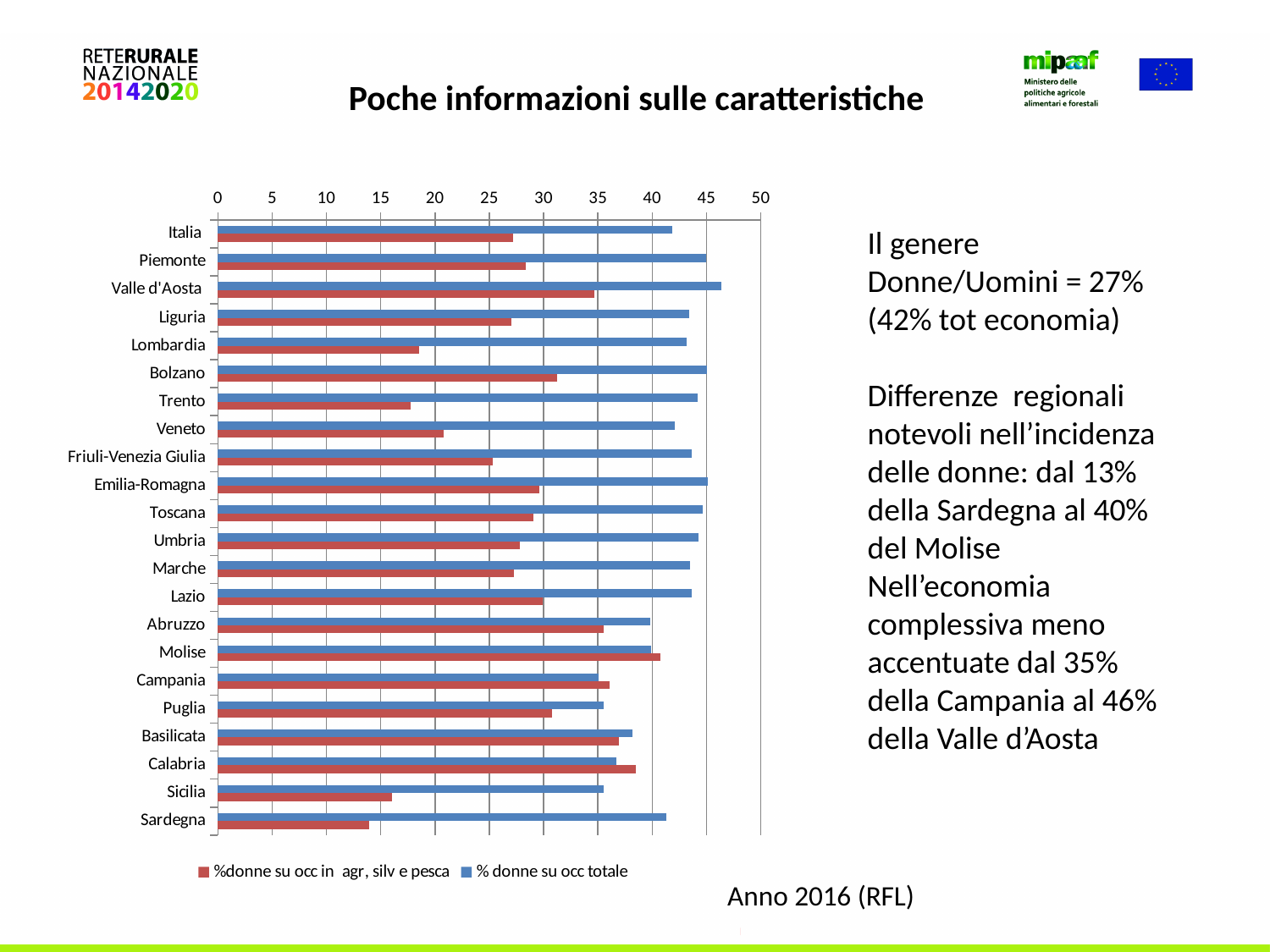

# Poche informazioni sulle caratteristiche

### Chart

| Category | % donne su occ totale  | %donne su occ in  agr, silv e pesca |
|---|---|---|
| Italia  | 41.852240094160095 | 27.159728506787335 |
|   Piemonte | 44.933210591101044 | 28.37392596420958 |
|   Valle d'Aosta  | 46.329676791062596 | 34.69387755102041 |
|   Liguria | 43.44204741202526 | 27.001862197392924 |
|   Lombardia | 43.183941397033394 | 18.525351386000846 |
|  Bolzano | 45.05360954977572 | 31.244853143014 |
| Trento | 44.2049042079315 | 17.757999576181394 |
|   Veneto | 42.07096369651236 | 20.824211381442165 |
|   Friuli-Venezia Giulia | 43.65064244616869 | 25.27883479858286 |
|   Emilia-Romagna | 45.15304190192772 | 29.628320900405708 |
|   Toscana | 44.653198016741726 | 29.06645452527196 |
|   Umbria | 44.27584571475353 | 27.792679078573684 |
|   Marche | 43.50665799693763 | 27.29455709711846 |
|   Lazio | 43.60529429593467 | 29.95437577768561 |
|   Abruzzo | 39.79844974018107 | 35.491456917141285 |
|   Molise | 39.88511936815652 | 40.762052877138416 |
|   Campania | 35.052316251465115 | 36.08650300439273 |
|   Puglia | 35.53863825497849 | 30.76269746899949 |
|   Basilicata | 38.18609676782579 | 36.89565898007105 |
|   Calabria | 36.722509305513334 | 38.47134559992445 |
|   Sicilia | 35.523960547843025 | 16.03974936361856 |
|   Sardegna | 41.327030743804 | 13.933064324709235 |
Il genere
Donne/Uomini = 27% (42% tot economia)

Differenze  regionali notevoli nell’incidenza delle donne: dal 13% della Sardegna al 40% del Molise
Nell’economia complessiva meno accentuate dal 35% della Campania al 46% della Valle d’Aosta
Anno 2016 (RFL)